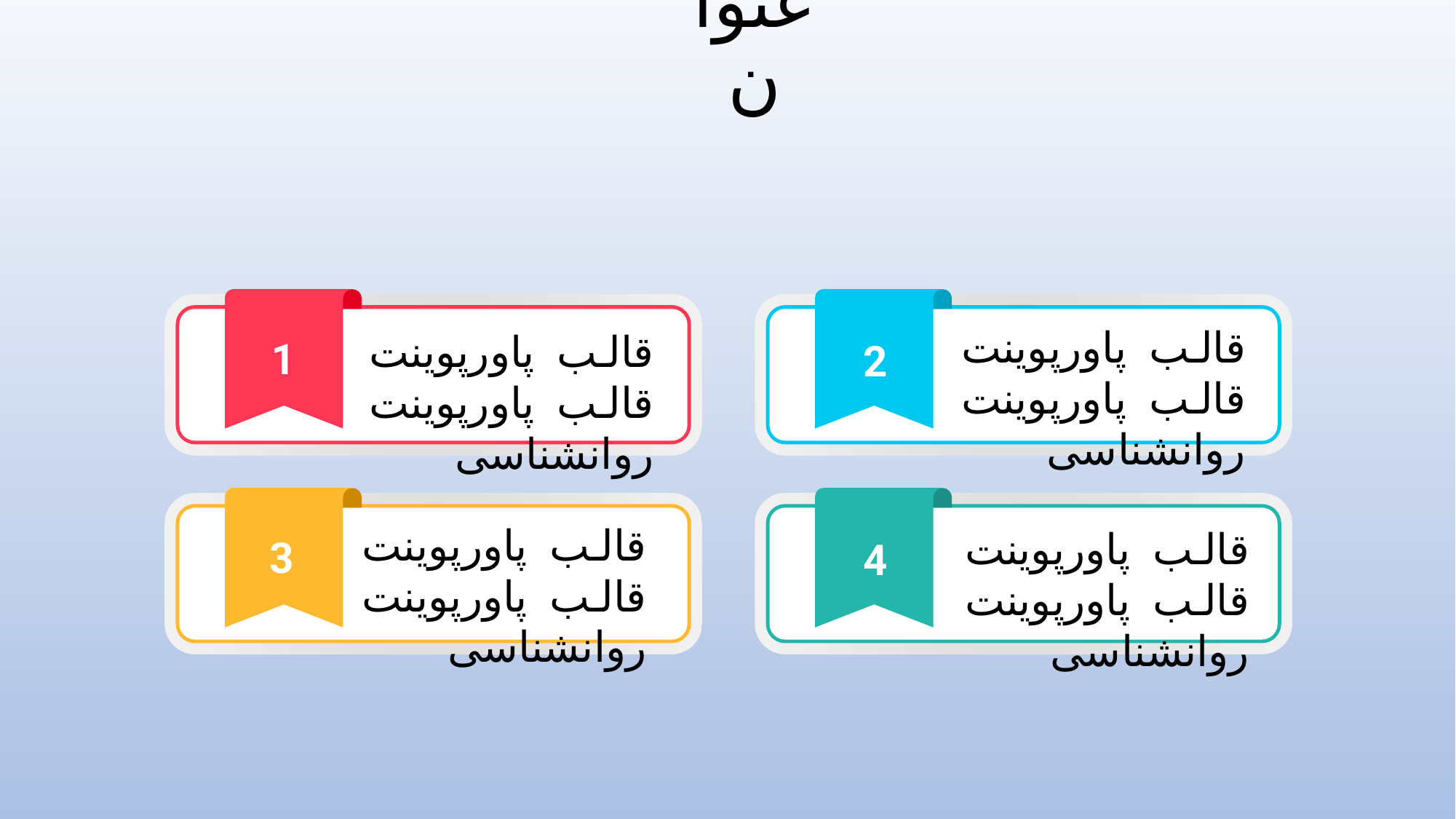

عنوان

قالب پاورپوينت قالب پاورپوینت روانشناسی
قالب پاورپوينت قالب پاورپوینت روانشناسی
1
2

قالب پاورپوينت قالب پاورپوینت روانشناسی
قالب پاورپوينت قالب پاورپوینت روانشناسی
3
4